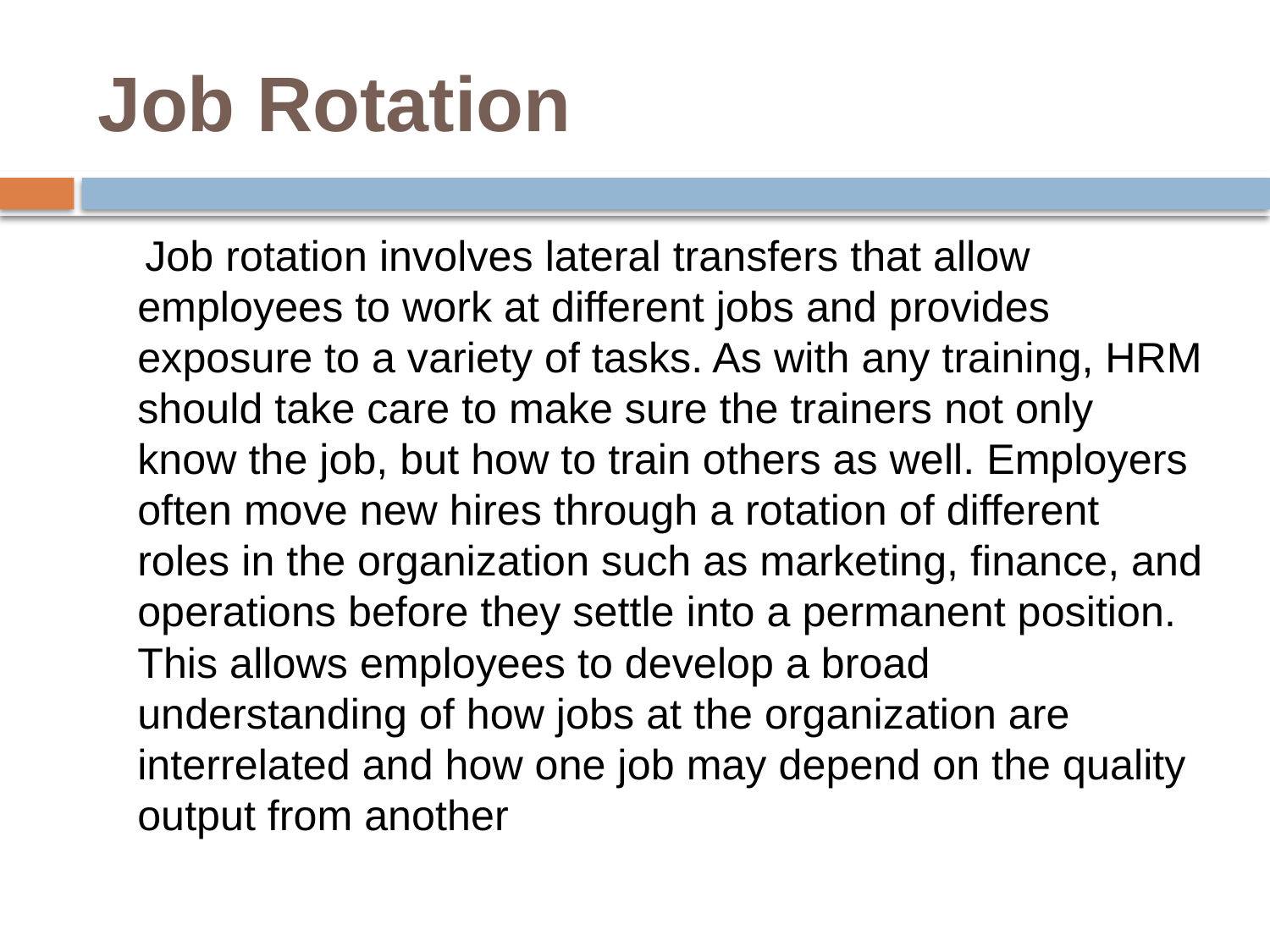

# Job Rotation
    Job rotation involves lateral transfers that allow employees to work at different jobs and provides exposure to a variety of tasks. As with any training, HRM should take care to make sure the trainers not only know the job, but how to train others as well. Employers often move new hires through a rotation of different roles in the organization such as marketing, finance, and operations before they settle into a permanent position. This allows employees to develop a broad understanding of how jobs at the organization are interrelated and how one job may depend on the quality output from another